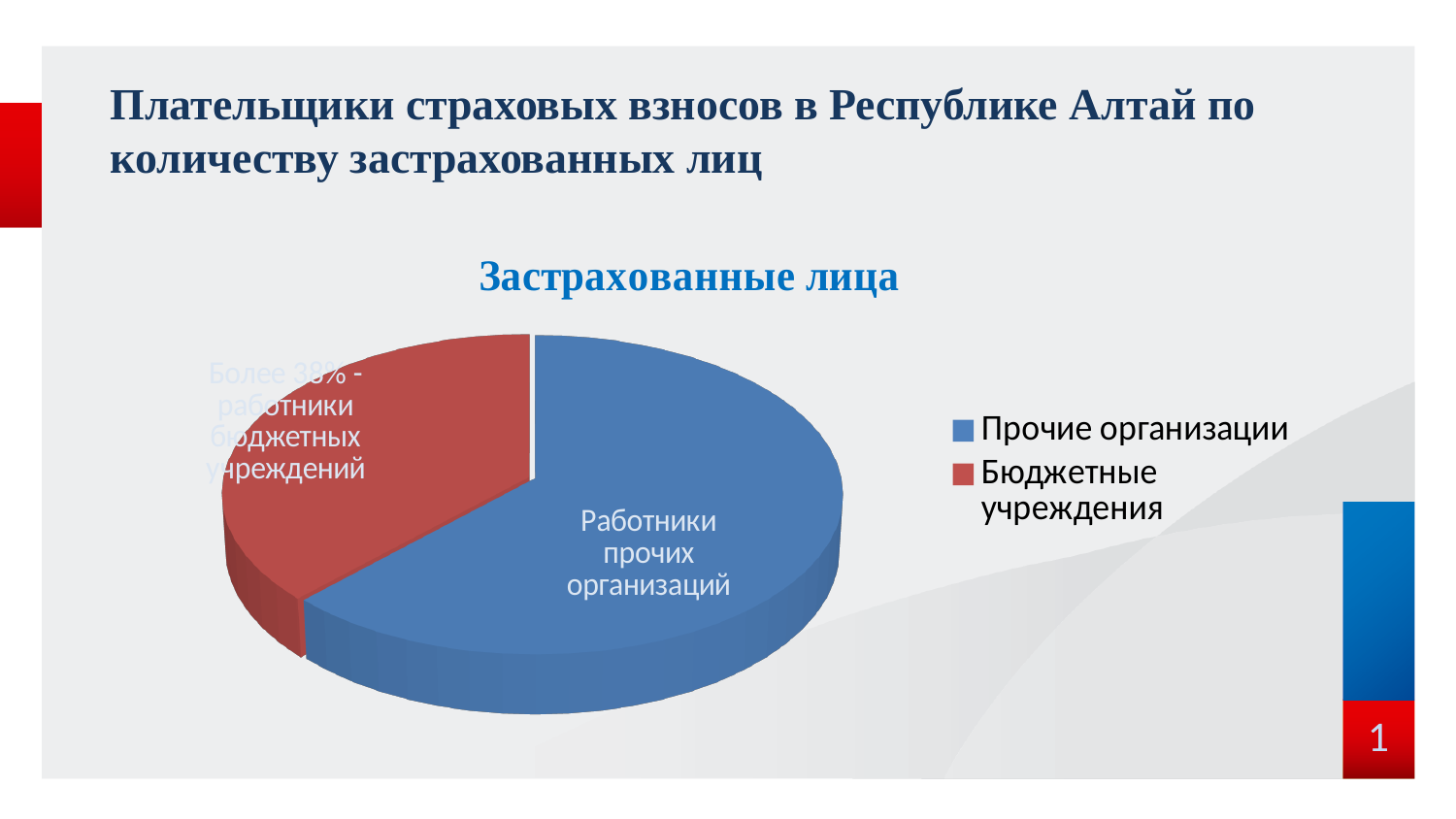

# Плательщики страховых взносов в Республике Алтай по количеству застрахованных лиц

[unsupported chart]

1